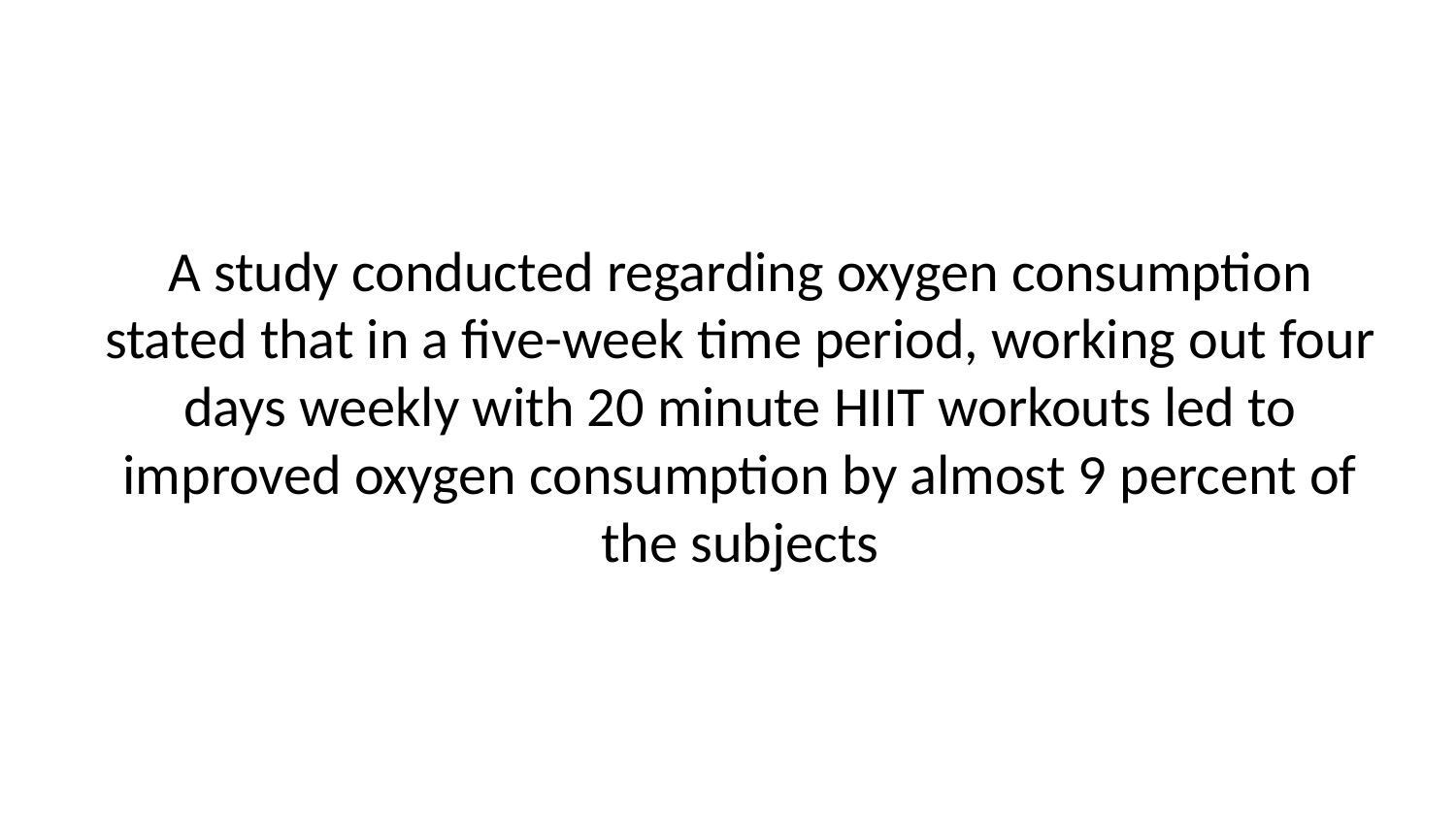

A study conducted regarding oxygen consumption stated that in a five-week time period, working out four days weekly with 20 minute HIIT workouts led to improved oxygen consumption by almost 9 percent of the subjects